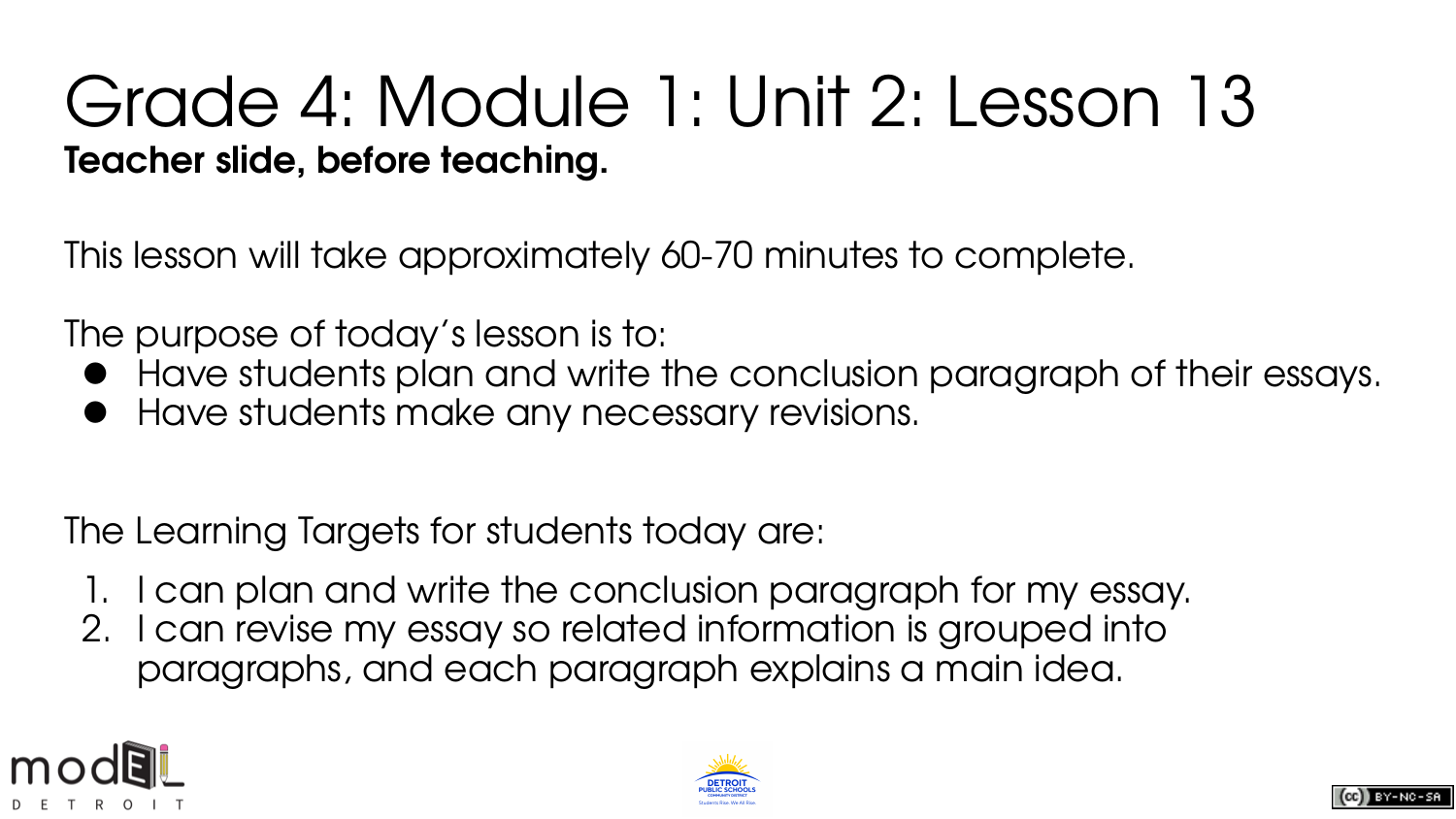

# Grade 4: Module 1: Unit 2: Lesson 13
Teacher slide, before teaching.
This lesson will take approximately 60-70 minutes to complete.

The purpose of today’s lesson is to:
Have students plan and write the conclusion paragraph of their essays.
Have students make any necessary revisions.

The Learning Targets for students today are:
I can plan and write the conclusion paragraph for my essay.
I can revise my essay so related information is grouped into paragraphs, and each paragraph explains a main idea.